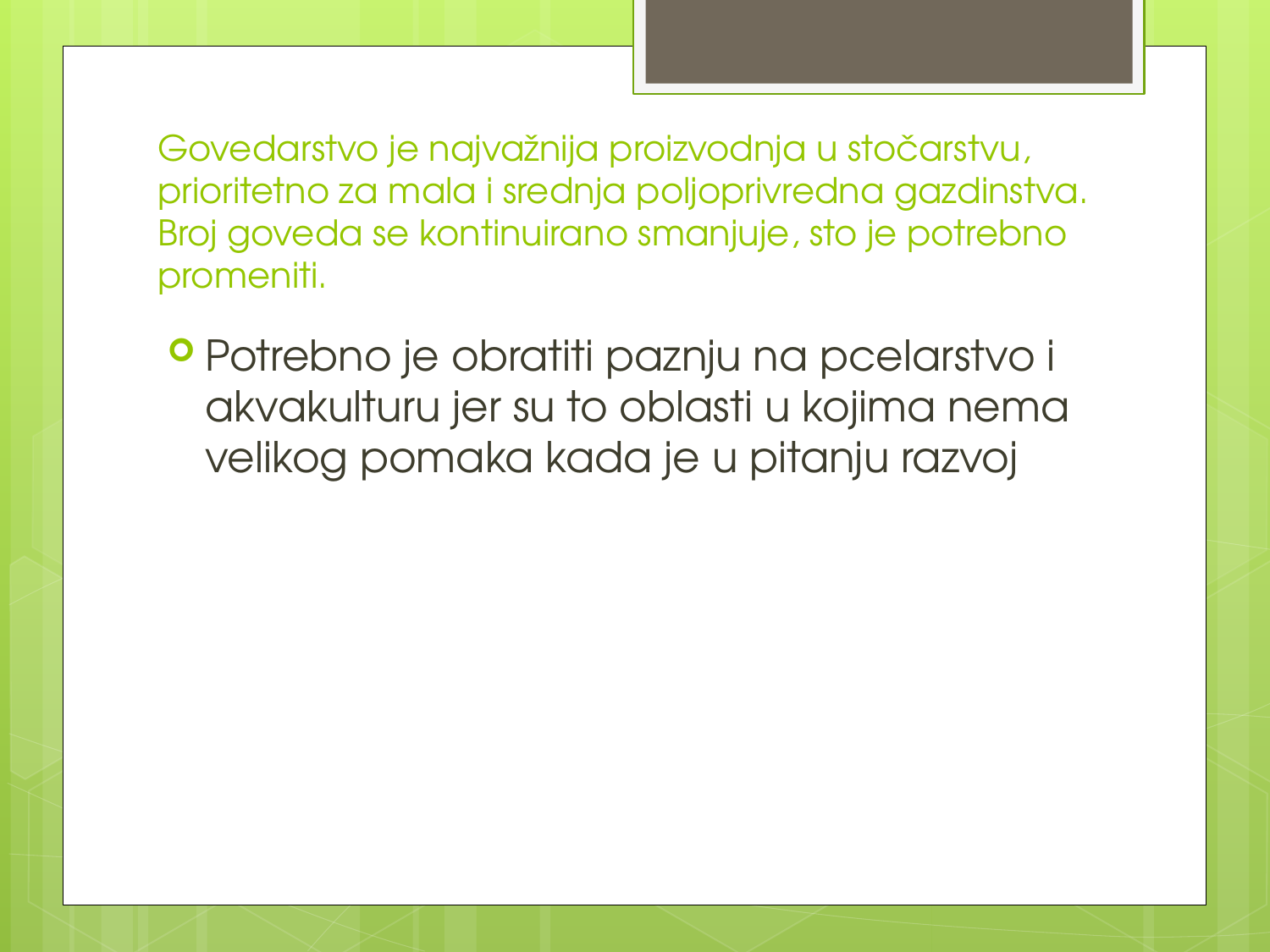

# Govedarstvo je najvažnija proizvodnja u stočarstvu, prioritetno za mala i srednja poljoprivredna gazdinstva. Broj goveda se kontinuirano smanjuje, sto je potrebno promeniti.
Potrebno je obratiti paznju na pcelarstvo i akvakulturu jer su to oblasti u kojima nema velikog pomaka kada je u pitanju razvoj